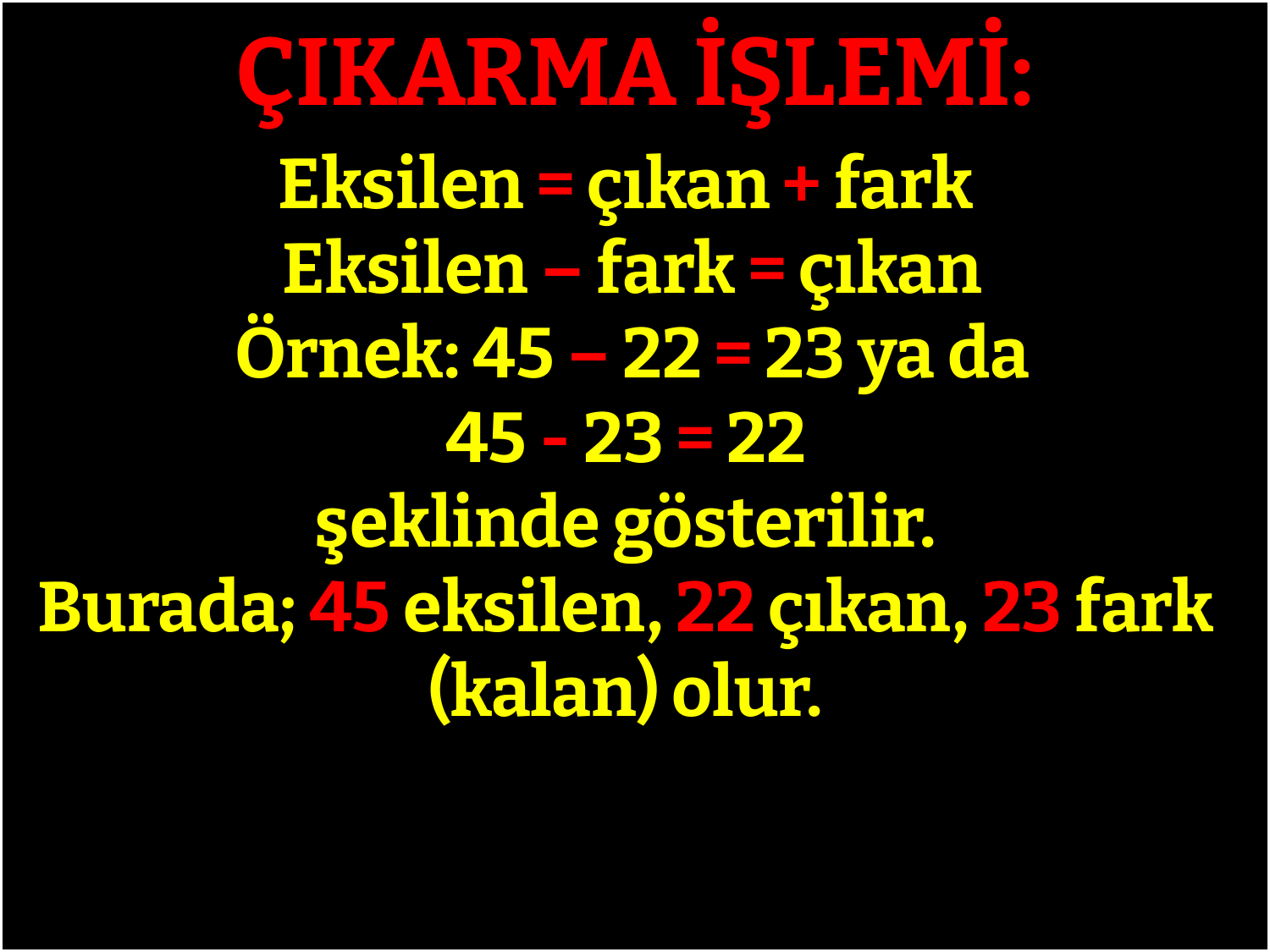

ÇIKARMA İŞLEMİ:
Eksilen = çıkan + fark
 Eksilen – fark = çıkan
 Örnek: 45 – 22 = 23 ya da
45 - 23 = 22
şeklinde gösterilir.
Burada; 45 eksilen, 22 çıkan, 23 fark (kalan) olur.

#